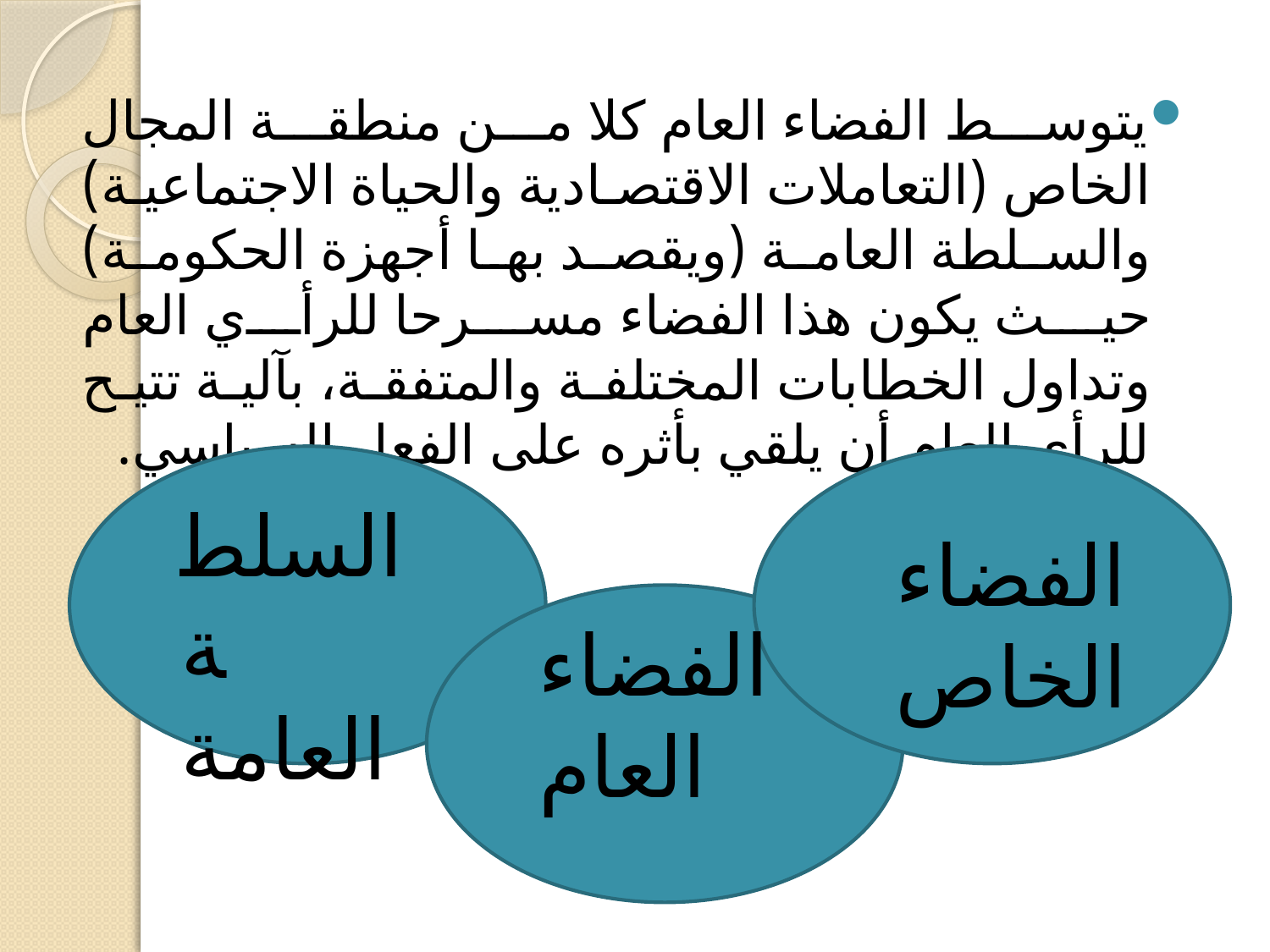

يتوسط الفضاء العام كلا من منطقة المجال الخاص (التعاملات الاقتصادية والحياة الاجتماعية) والسلطة العامة (ويقصد بها أجهزة الحكومة) حيث يكون هذا الفضاء مسرحا للرأي العام وتداول الخطابات المختلفة والمتفقة، بآلية تتيح للرأي العام أن يلقي بأثره على الفعل السياسي.

السلطة العامة
الفضاء الخاص

الفضاء العام